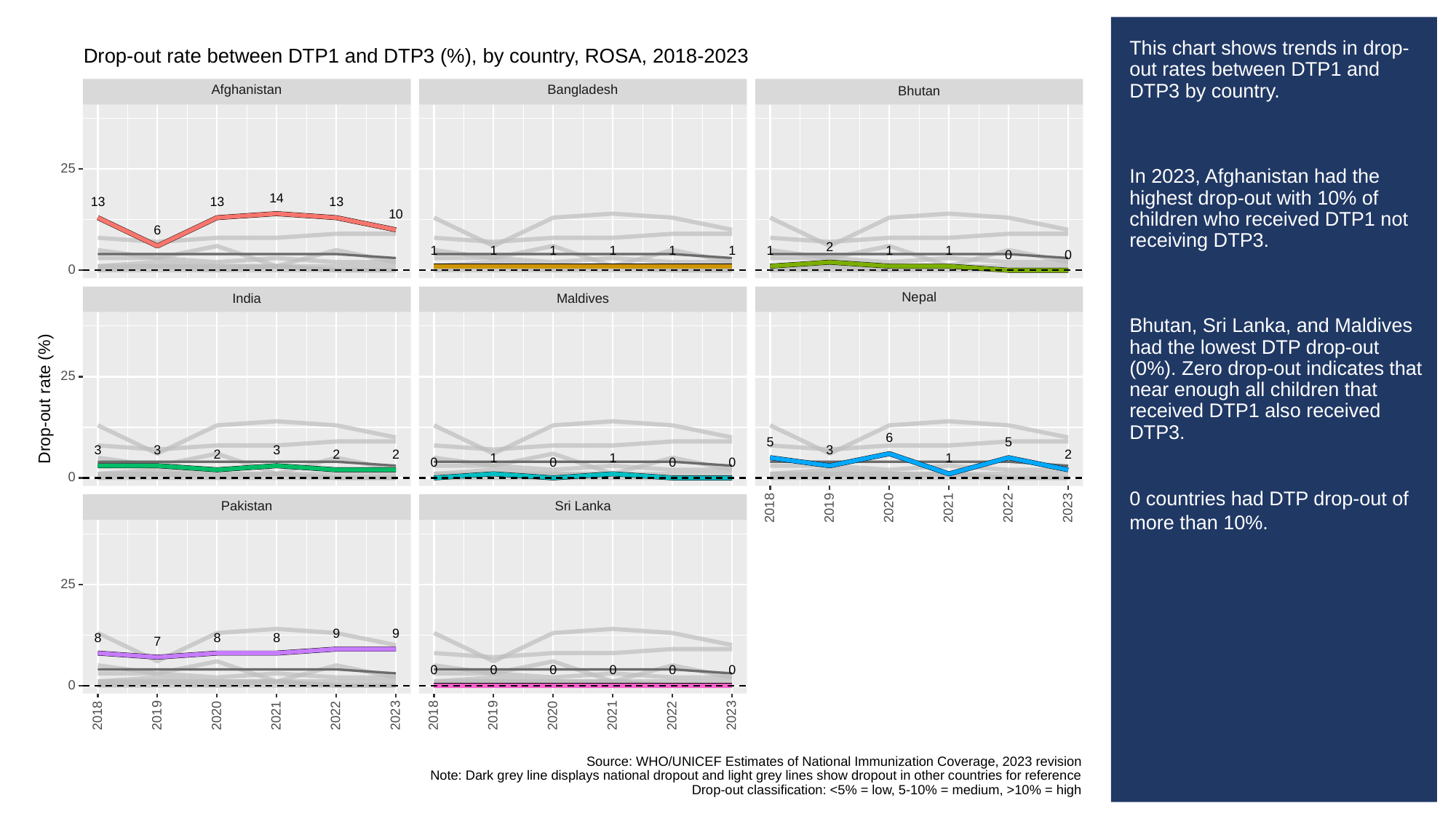

# This chart shows trends in drop-out rates between DTP1 and DTP3 by country.

In 2023, Afghanistan had the highest drop-out with 10% of children who received DTP1 not receiving DTP3.

Bhutan, Sri Lanka, and Maldives had the lowest DTP drop-out (0%). Zero drop-out indicates that near enough all children that received DTP1 also received DTP3.

0 countries had DTP drop-out of more than 10%.

Drop-out rate between DTP1 and DTP3 (%), by country, ROSA, 2018-2023

Afghanistan
Bangladesh
Bhutan

25

14
13
13
13
10

6

2

1
1
1
1
1
1
1
1
1
0
0

0

Nepal
India
Maldives

25

Drop-out rate (%)

6
5
5

3
3
3
3
2
2
2
2

1
1
1
0
0
0
0

0

Sri Lanka
Pakistan
2023
2018
2019
2020
2021
2022

25

9
9
8
8
8

7

0
0
0
0
0
0

0

2023
2023
2018
2019
2020
2021
2022
2018
2019
2020
2021
2022
Source: WHO/UNICEF Estimates of National Immunization Coverage, 2023 revision
Note: Dark grey line displays national dropout and light grey lines show dropout in other countries for reference
Drop-out classification: <5% = low, 5-10% = medium, >10% = high